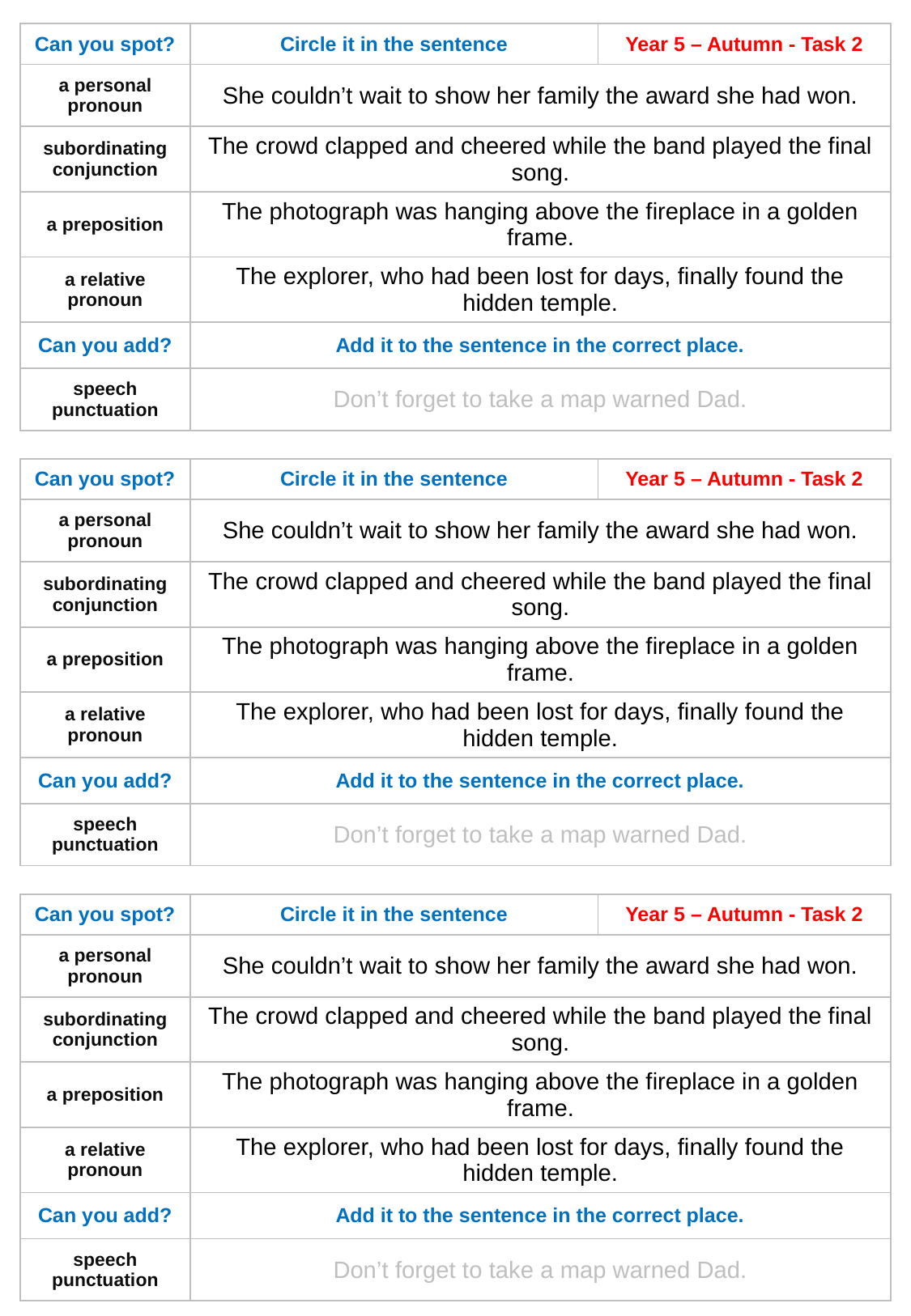

| Can you spot? | Circle it in the sentence | Year 5 – Autumn - Task 2 |
| --- | --- | --- |
| a personal pronoun | She couldn’t wait to show her family the award she had won. |  |
| subordinating conjunction | The crowd clapped and cheered while the band played the final song. |  |
| a preposition | The photograph was hanging above the fireplace in a golden frame. |  |
| a relative pronoun | The explorer, who had been lost for days, finally found the hidden temple. |  |
| Can you add? | Add it to the sentence in the correct place. |  |
| speech punctuation | Don’t forget to take a map warned Dad. |  |
| Can you spot? | Circle it in the sentence | Year 5 – Autumn - Task 2 |
| --- | --- | --- |
| a personal pronoun | She couldn’t wait to show her family the award she had won. |  |
| subordinating conjunction | The crowd clapped and cheered while the band played the final song. |  |
| a preposition | The photograph was hanging above the fireplace in a golden frame. |  |
| a relative pronoun | The explorer, who had been lost for days, finally found the hidden temple. |  |
| Can you add? | Add it to the sentence in the correct place. |  |
| speech punctuation | Don’t forget to take a map warned Dad. |  |
| Can you spot? | Circle it in the sentence | Year 5 – Autumn - Task 2 |
| --- | --- | --- |
| a personal pronoun | She couldn’t wait to show her family the award she had won. |  |
| subordinating conjunction | The crowd clapped and cheered while the band played the final song. |  |
| a preposition | The photograph was hanging above the fireplace in a golden frame. |  |
| a relative pronoun | The explorer, who had been lost for days, finally found the hidden temple. |  |
| Can you add? | Add it to the sentence in the correct place. |  |
| speech punctuation | Don’t forget to take a map warned Dad. |  |